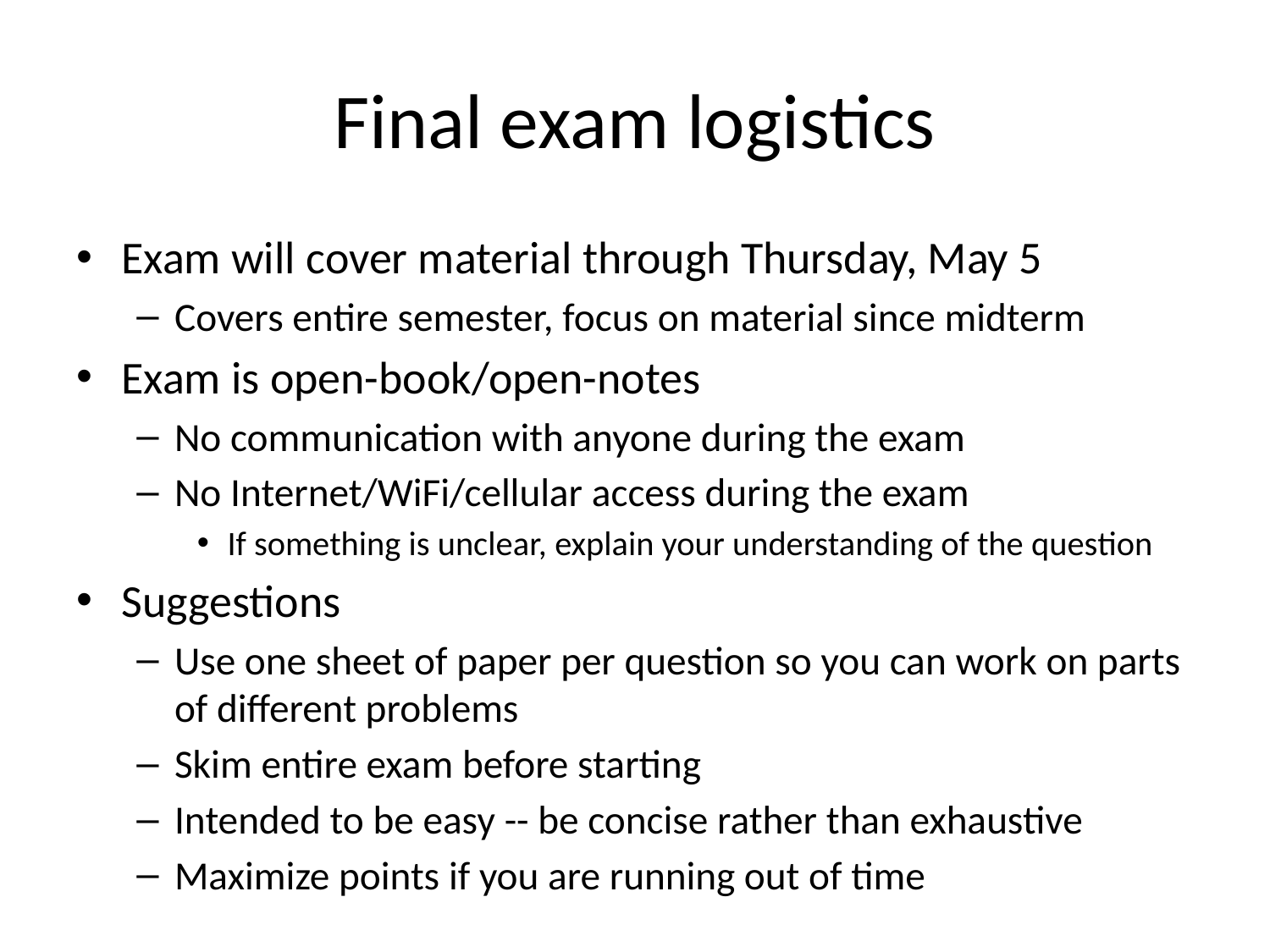

# Final exam logistics
Exam will cover material through Thursday, May 5
Covers entire semester, focus on material since midterm
Exam is open-book/open-notes
No communication with anyone during the exam
No Internet/WiFi/cellular access during the exam
If something is unclear, explain your understanding of the question
Suggestions
Use one sheet of paper per question so you can work on parts of different problems
Skim entire exam before starting
Intended to be easy -- be concise rather than exhaustive
Maximize points if you are running out of time